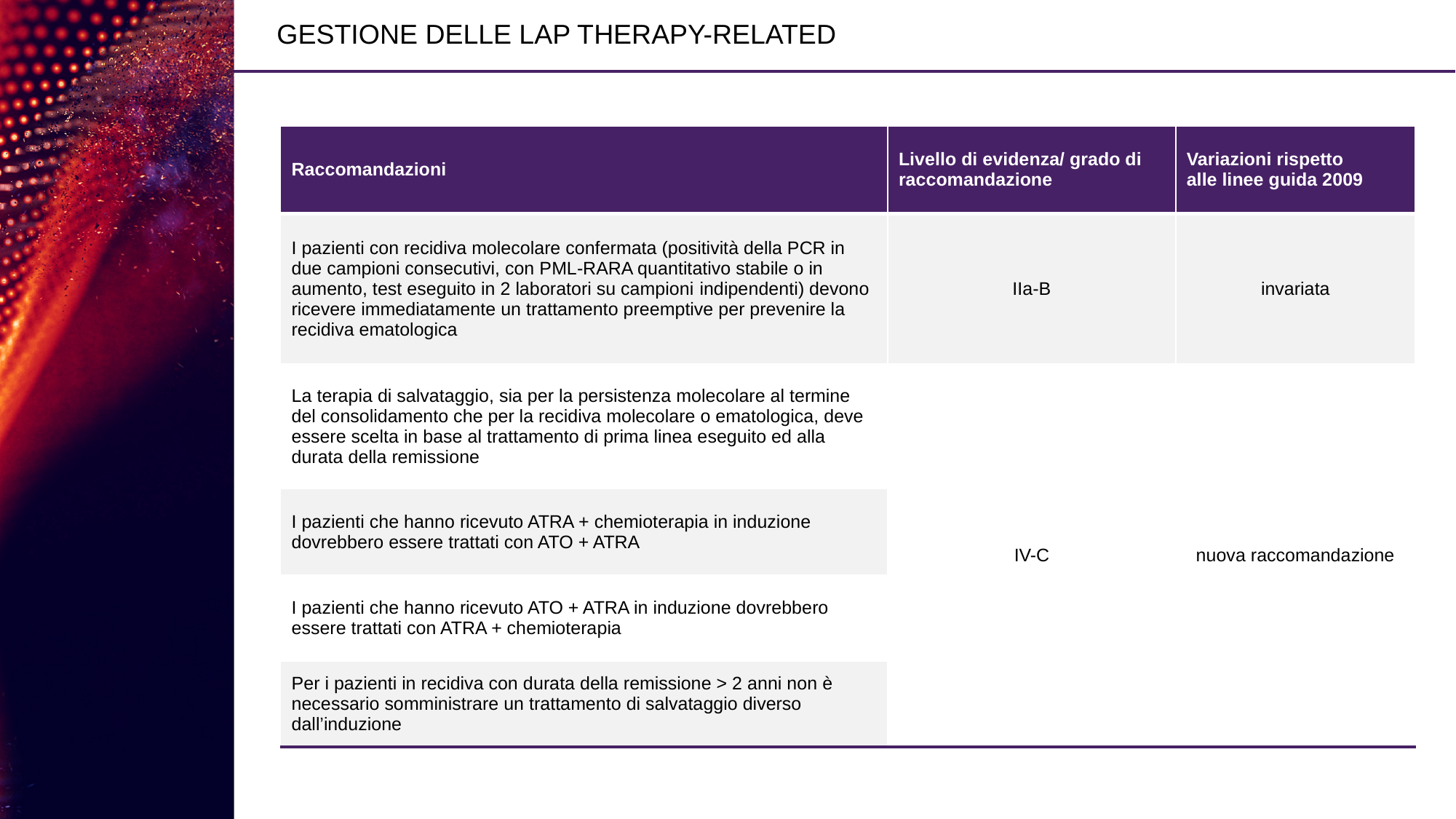

# GESTIONE DELLE LAP THERAPY-RELATED
| Raccomandazioni | Livello di evidenza/ grado di raccomandazione | Variazioni rispetto alle linee guida 2009 |
| --- | --- | --- |
| I pazienti con recidiva molecolare confermata (positività della PCR in due campioni consecutivi, con PML-RARA quantitativo stabile o in aumento, test eseguito in 2 laboratori su campioni indipendenti) devono ricevere immediatamente un trattamento preemptive per prevenire la recidiva ematologica | IIa-B | invariata |
| La terapia di salvataggio, sia per la persistenza molecolare al termine del consolidamento che per la recidiva molecolare o ematologica, deve essere scelta in base al trattamento di prima linea eseguito ed alla durata della remissione | IV-C | nuova raccomandazione |
| I pazienti che hanno ricevuto ATRA + chemioterapia in induzione dovrebbero essere trattati con ATO + ATRA |  |  |
| I pazienti che hanno ricevuto ATO + ATRA in induzione dovrebbero essere trattati con ATRA + chemioterapia |  |  |
| Per i pazienti in recidiva con durata della remissione > 2 anni non è necessario somministrare un trattamento di salvataggio diverso dall’induzione |  |  |